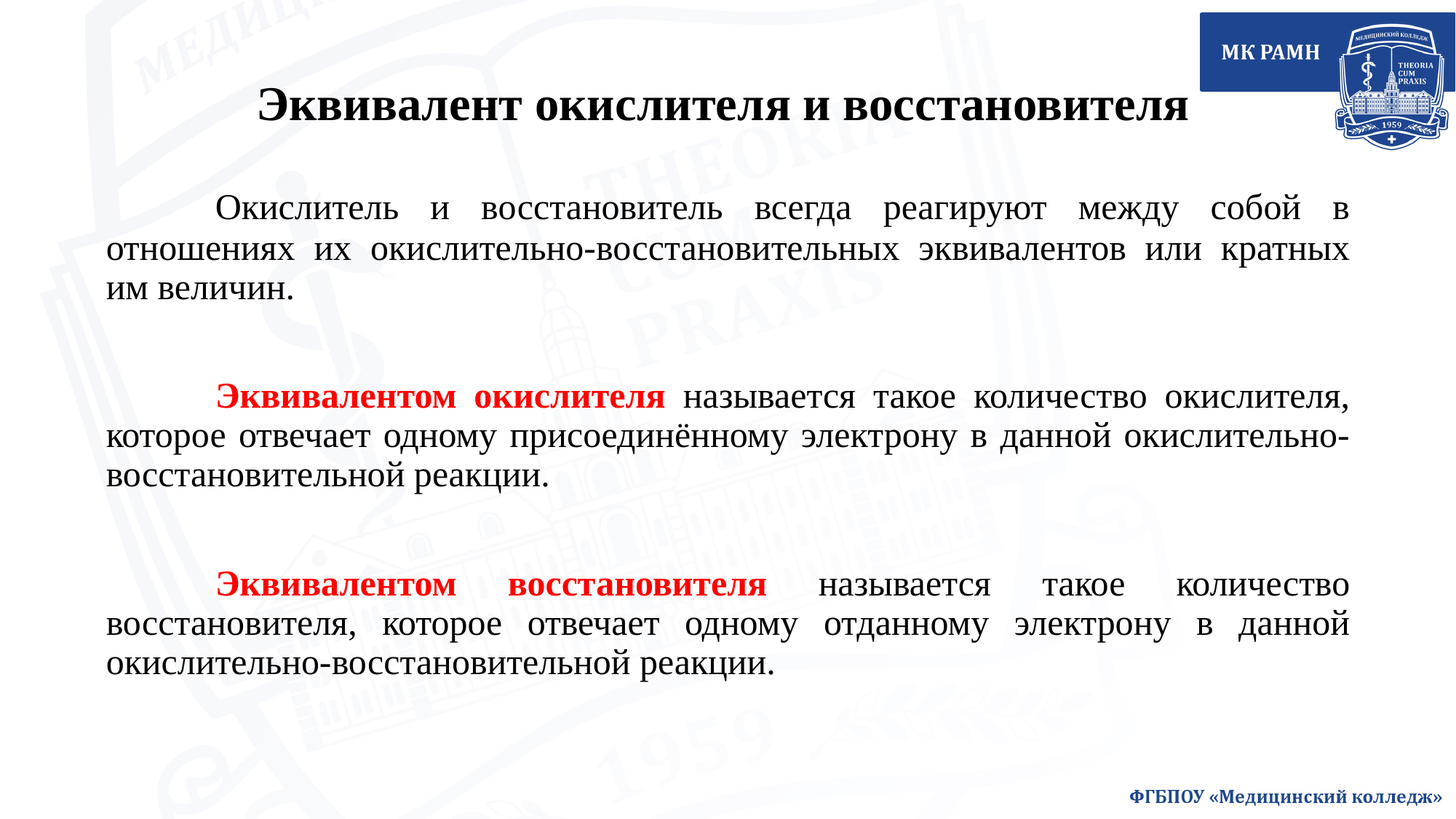

# Эквивалент окислителя и восстановителя
		Окислитель и восстановитель всегда реагируют между собой в отношениях их окислительно-восстановительных эквивалентов или кратных им величин.

		Эквивалентом окислителя называется такое количество окислителя, которое отвечает одному присоединённому электрону в данной окислительно-восстановительной реакции.

		Эквивалентом восстановителя называется такое количество восстановителя, которое отвечает одному отданному электрону в данной окислительно-восстановительной реакции.
31